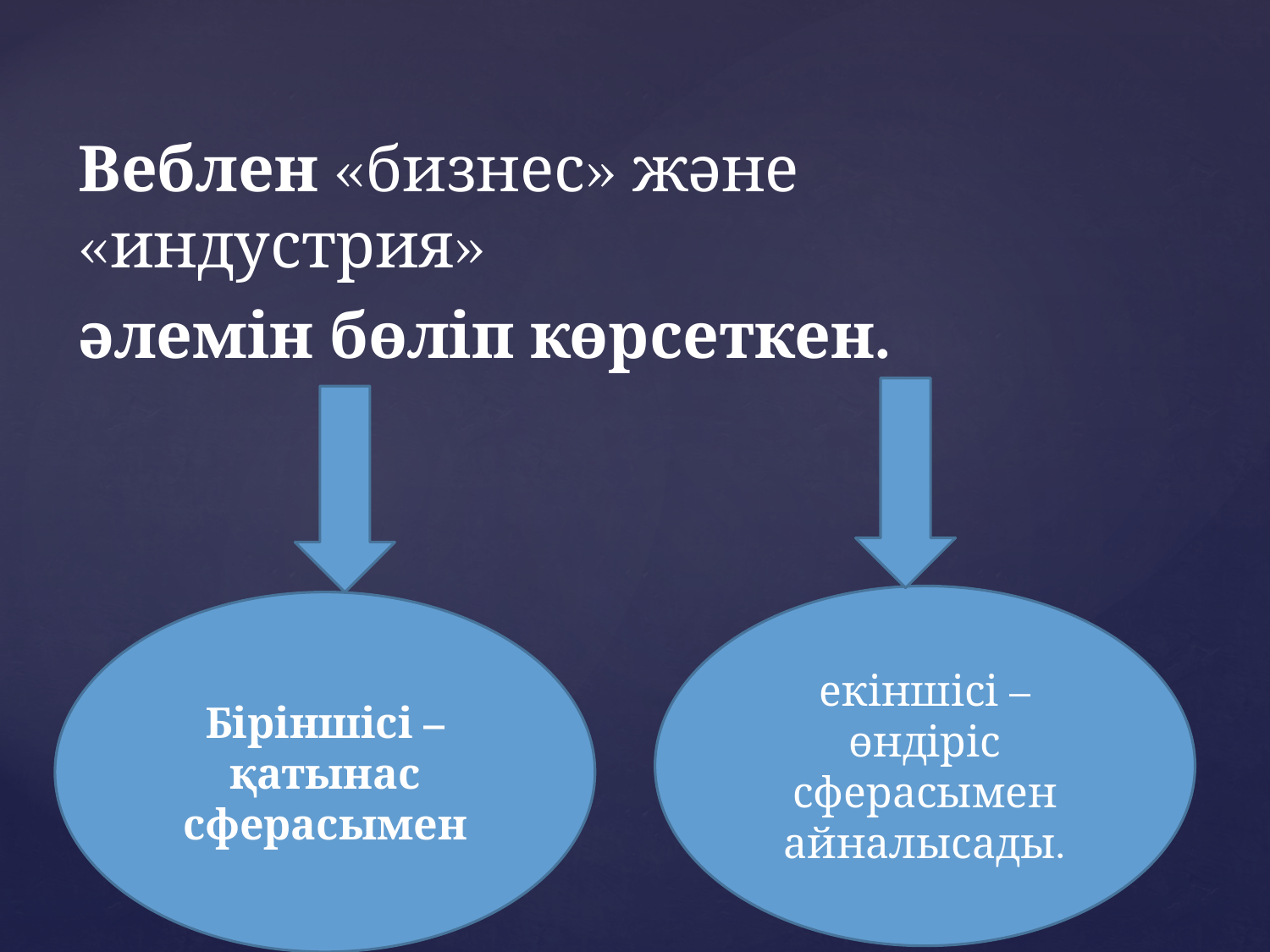

Веблен «бизнес» және «индустрия»                              әлемін бөліп көрсеткен.

екіншісі – өндіріс сферасымен айналысады.
Біріншісі – қатынас сферасымен